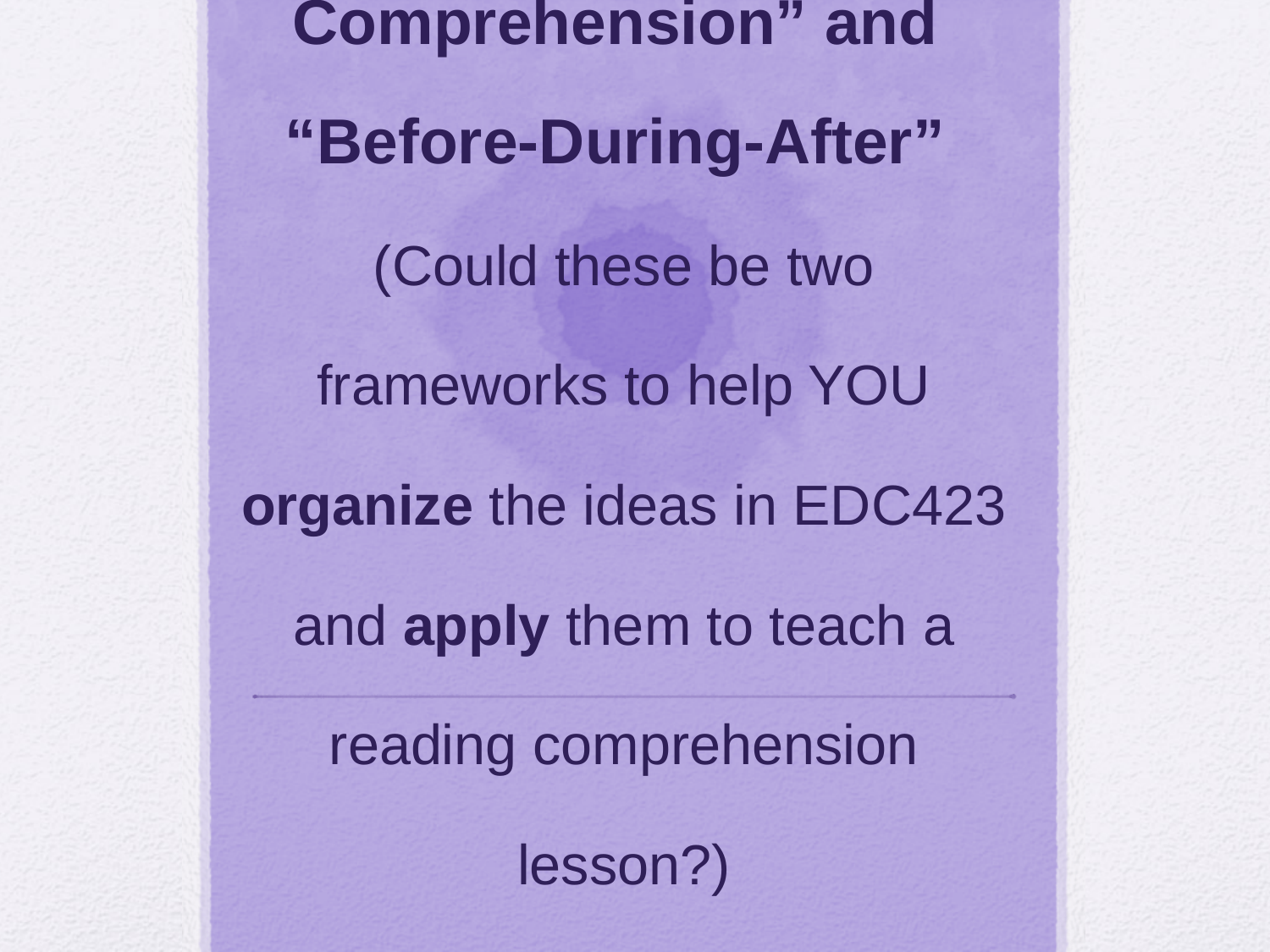

# “Five Factors That Influence Comprehension” and “Before-During-After” (Could these be two frameworks to help YOU organize the ideas in EDC423 and apply them to teach a reading comprehension lesson?)